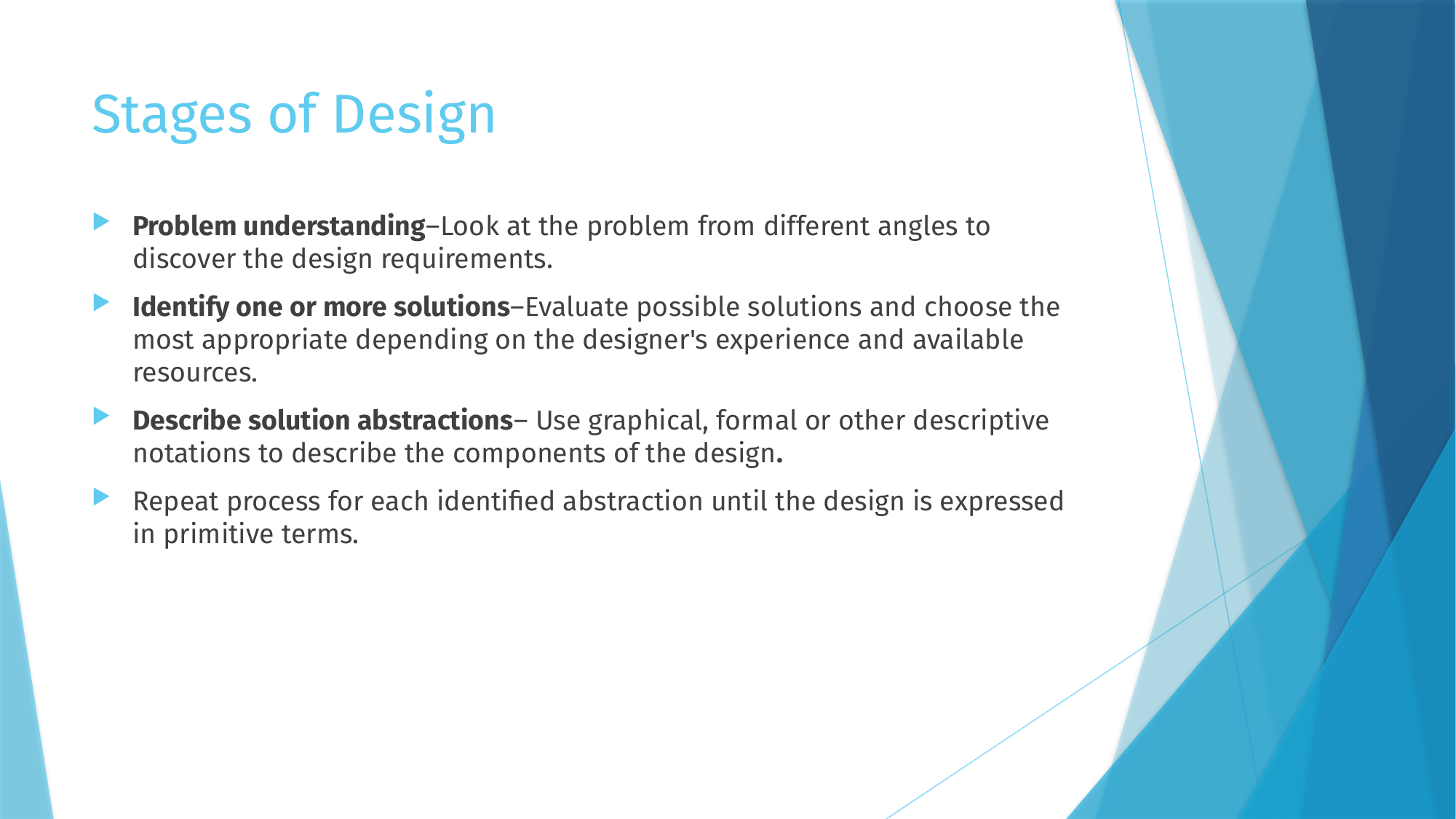

# Stages of Design
Problem understanding–Look at the problem from different angles to discover the design requirements.
Identify one or more solutions–Evaluate possible solutions and choose the most appropriate depending on the designer's experience and available resources.
Describe solution abstractions– Use graphical, formal or other descriptive notations to describe the components of the design.
Repeat process for each identified abstraction until the design is expressed in primitive terms.